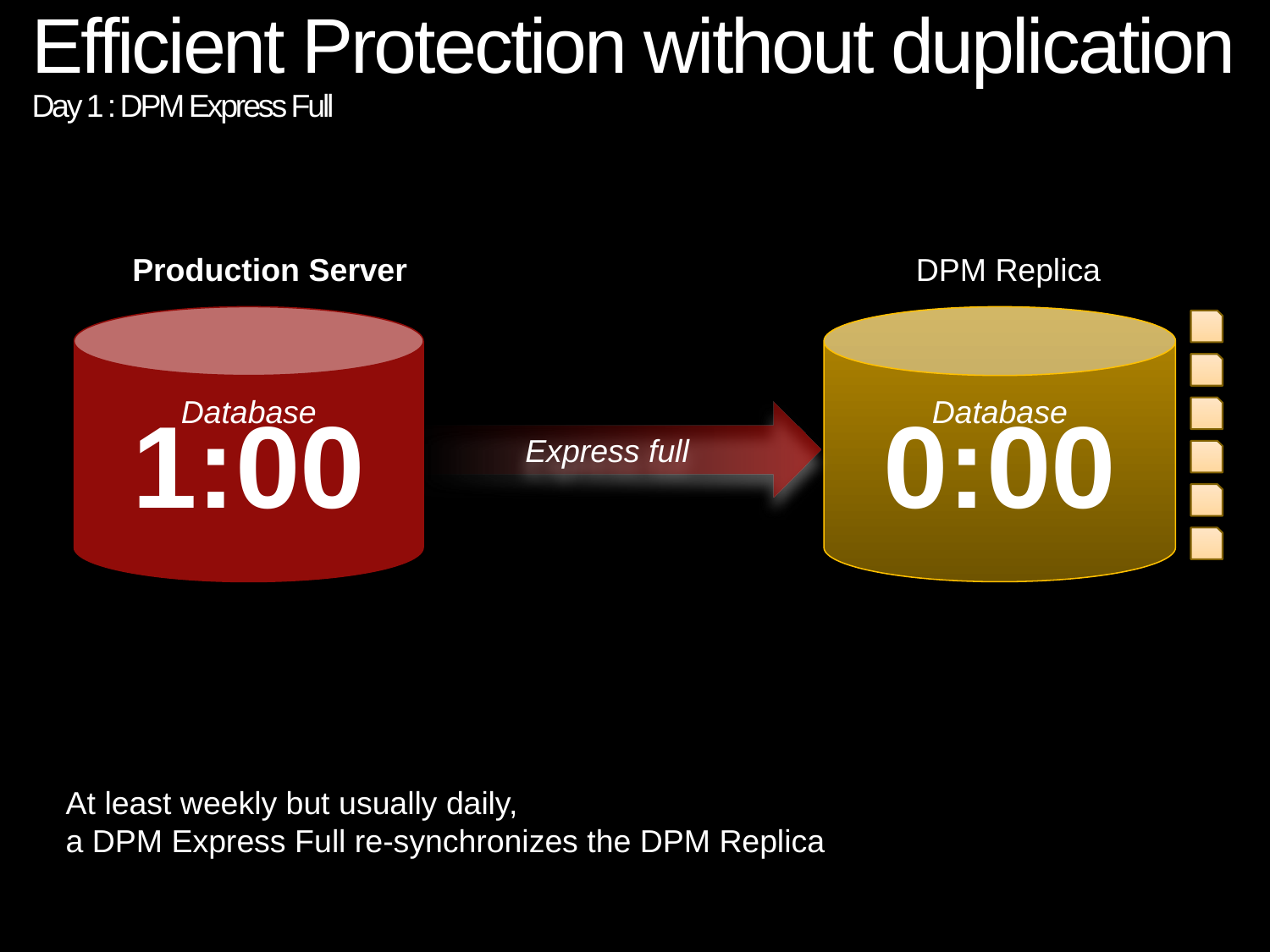

# Efficient Protection without duplication Day 1 : DPM Express Full
Production Server
DPM Replica
Database

1:00

Database

0:00

Express full
At least weekly but usually daily,
a DPM Express Full re-synchronizes the DPM Replica